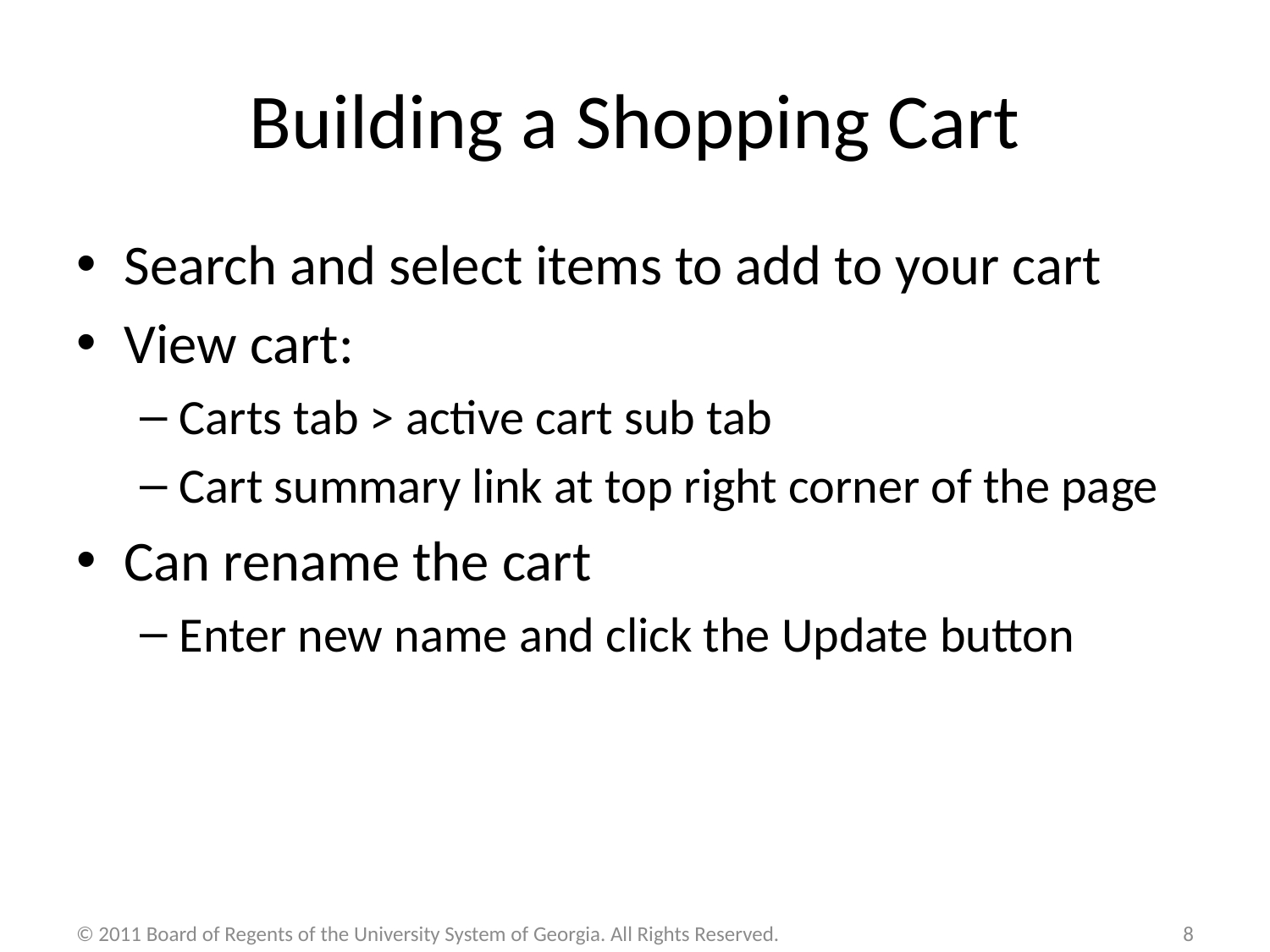

# Building a Shopping Cart
Search and select items to add to your cart
View cart:
Carts tab > active cart sub tab
Cart summary link at top right corner of the page
Can rename the cart
Enter new name and click the Update button
© 2011 Board of Regents of the University System of Georgia. All Rights Reserved.
8